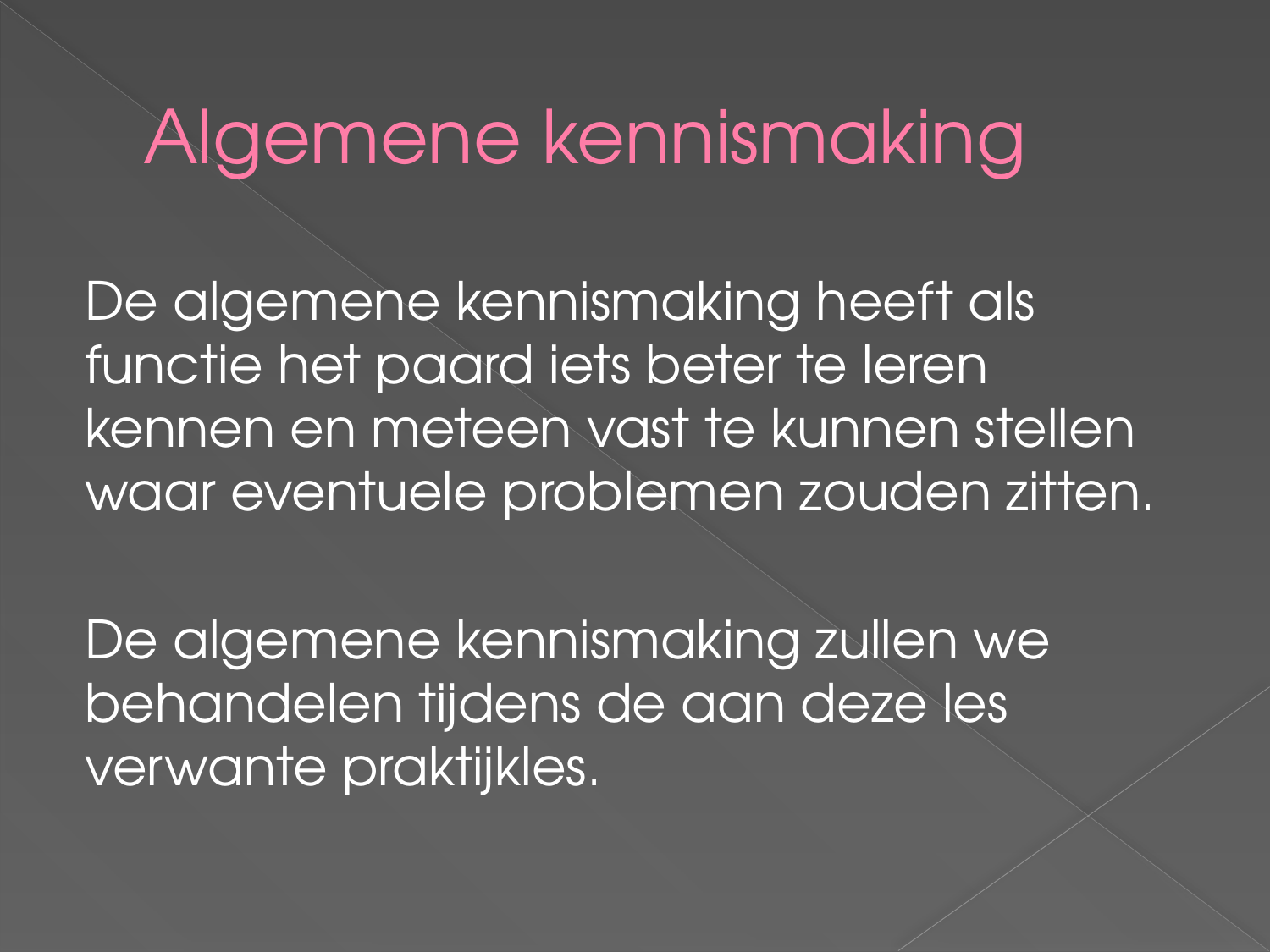

# Algemene kennismaking
De algemene kennismaking heeft als functie het paard iets beter te leren kennen en meteen vast te kunnen stellen waar eventuele problemen zouden zitten.

De algemene kennismaking zullen we behandelen tijdens de aan deze les verwante praktijkles.